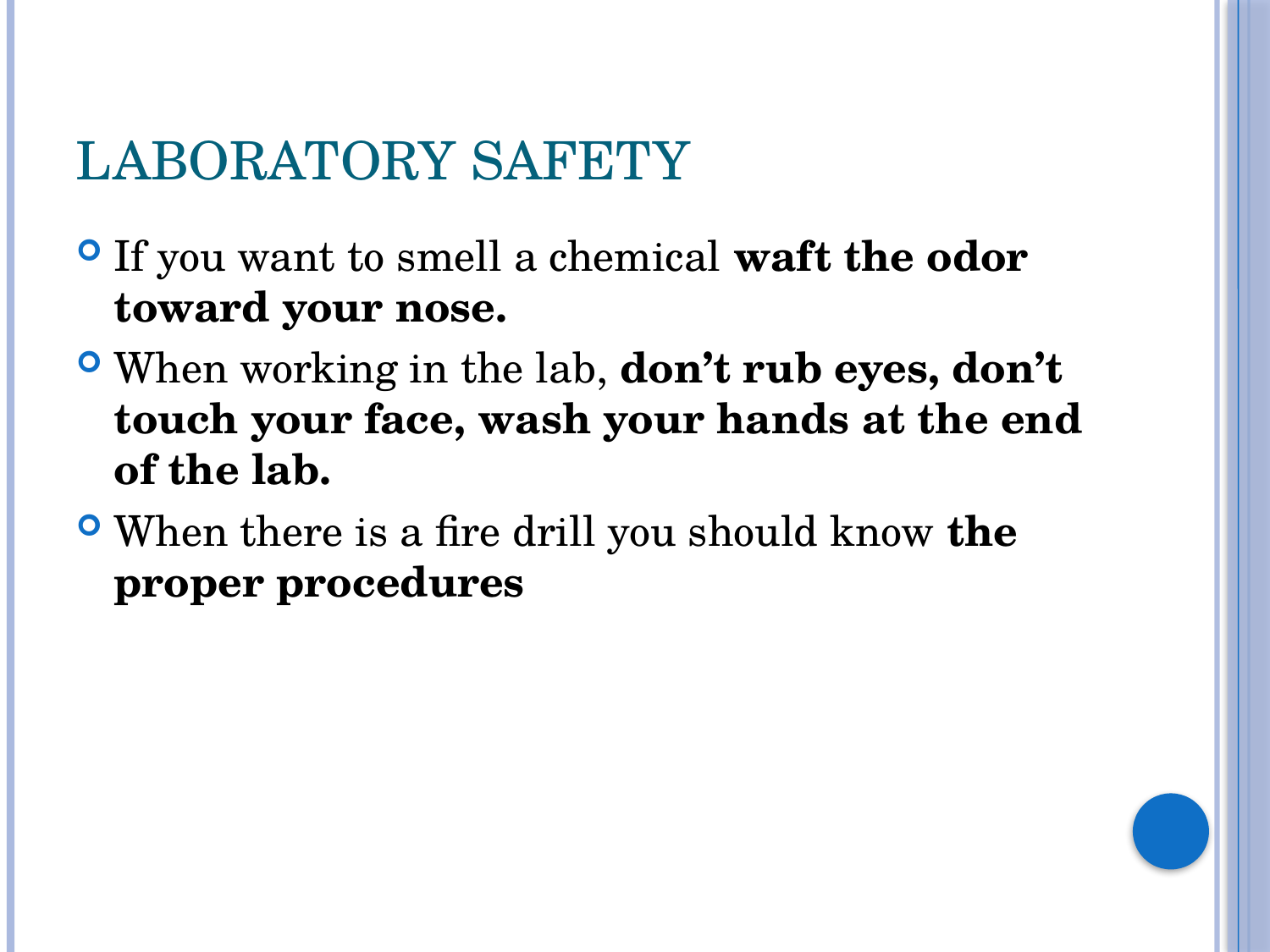

# Laboratory Safety
If you want to smell a chemical waft the odor toward your nose.
When working in the lab, don’t rub eyes, don’t touch your face, wash your hands at the end of the lab.
When there is a fire drill you should know the proper procedures